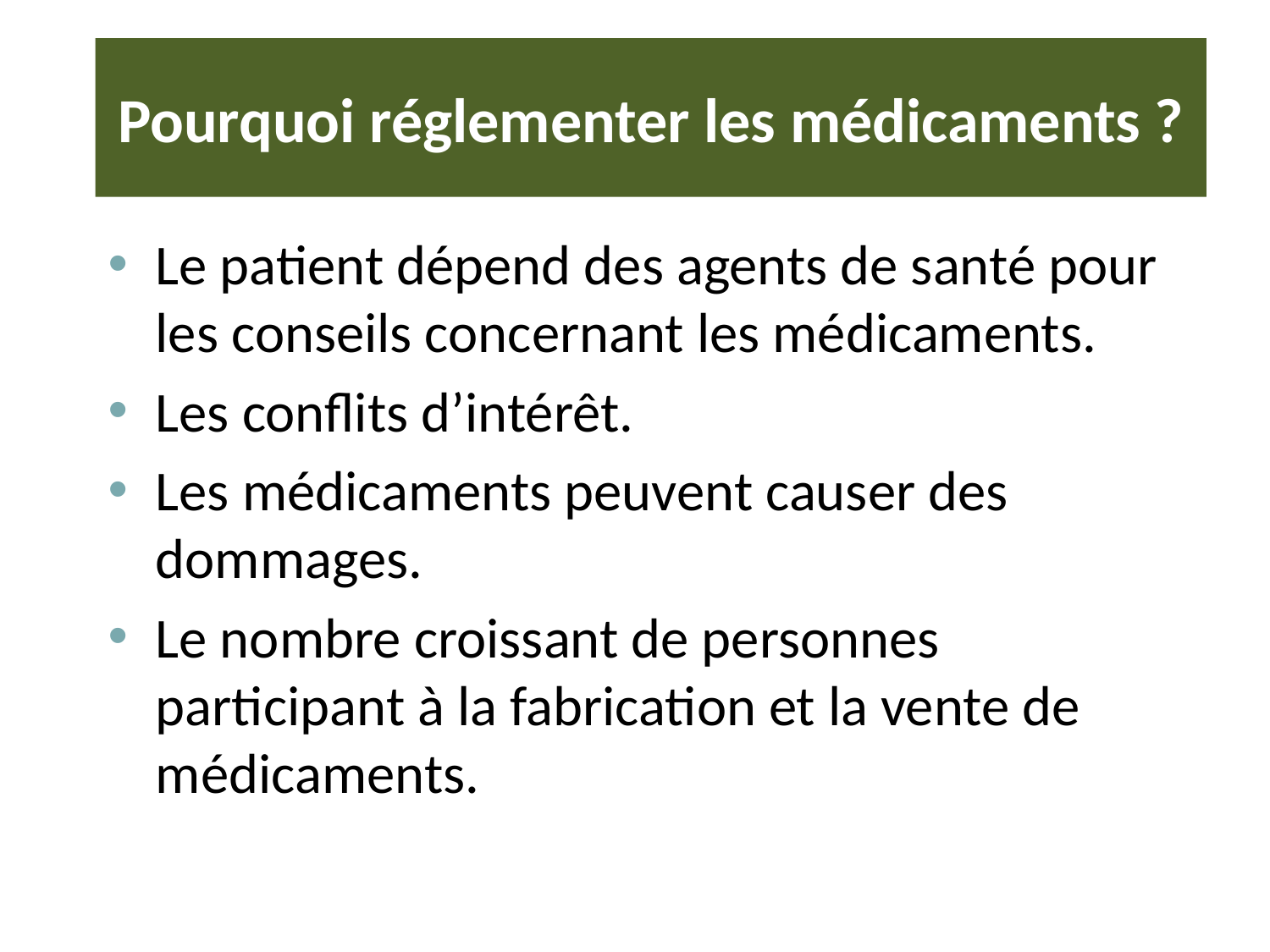

# Pourquoi réglementer les médicaments ?
Le patient dépend des agents de santé pour les conseils concernant les médicaments.
Les conflits d’intérêt.
Les médicaments peuvent causer des dommages.
Le nombre croissant de personnes participant à la fabrication et la vente de médicaments.